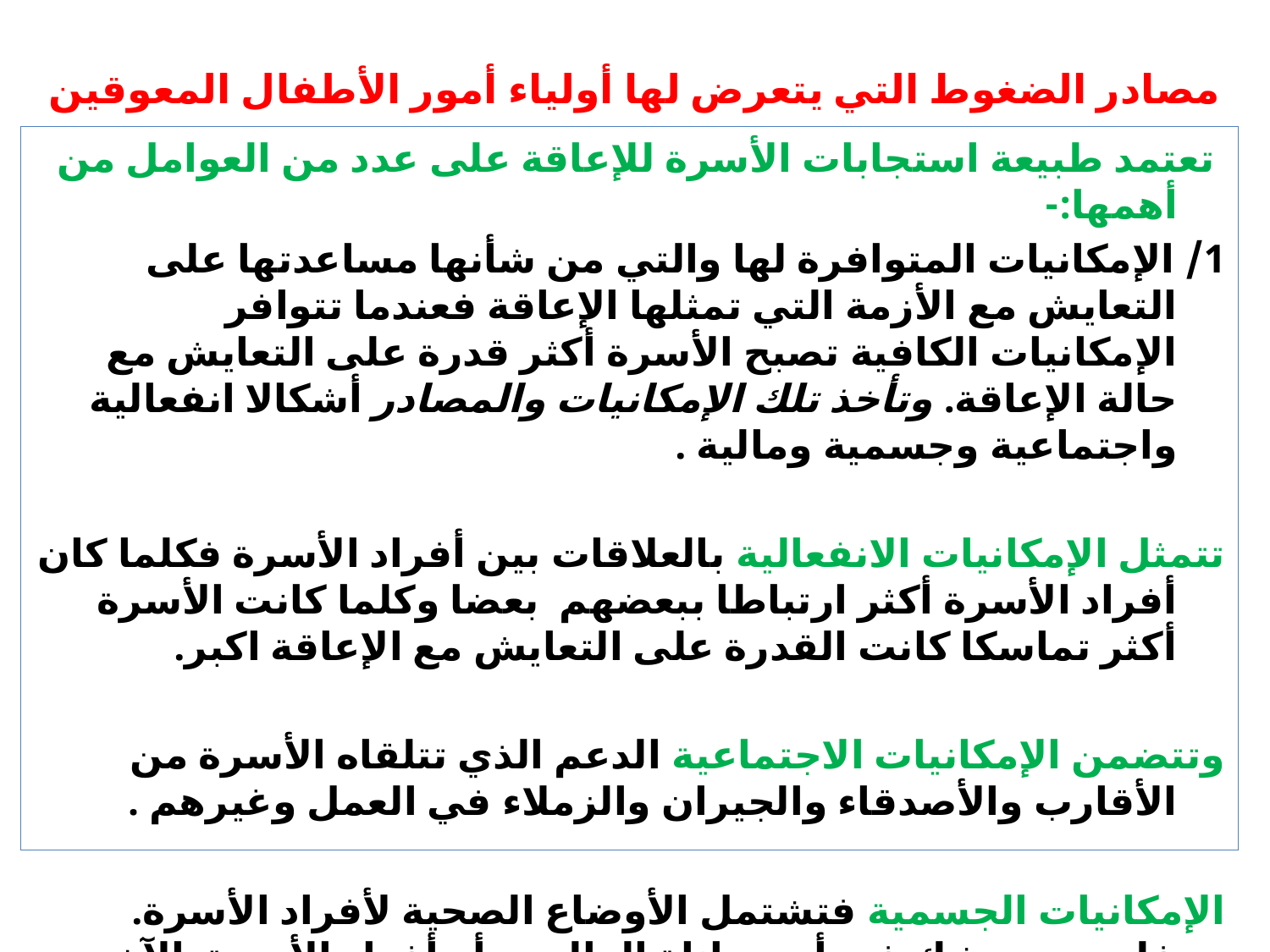

# مصادر الضغوط التي يتعرض لها أولياء أمور الأطفال المعوقين
 تعتمد طبيعة استجابات الأسرة للإعاقة على عدد من العوامل من أهمها:-
1/ الإمكانيات المتوافرة لها والتي من شأنها مساعدتها على التعايش مع الأزمة التي تمثلها الإعاقة فعندما تتوافر الإمكانيات الكافية تصبح الأسرة أكثر قدرة على التعايش مع حالة الإعاقة. وتأخذ تلك الإمكانيات والمصادر أشكالا انفعالية واجتماعية وجسمية ومالية .

تتمثل الإمكانيات الانفعالية بالعلاقات بين أفراد الأسرة فكلما كان أفراد الأسرة أكثر ارتباطا ببعضهم  بعضا وكلما كانت الأسرة أكثر تماسكا كانت القدرة على التعايش مع الإعاقة اكبر.

وتتضمن الإمكانيات الاجتماعية الدعم الذي تتلقاه الأسرة من الأقارب والأصدقاء والجيران والزملاء في العمل وغيرهم .

الإمكانيات الجسمية فتشتمل الأوضاع الصحية لأفراد الأسرة. فليس من شك في أن معاناة الوالدين أو أفراد الأسرة  الآخرين من أمراض مزمنة أو مشكلات طبية مختلفة سيجعل مهمة التعايش مع الأزمة التي تنجم عن إعاقة الطفل أمرا بالغ الصعوبة.